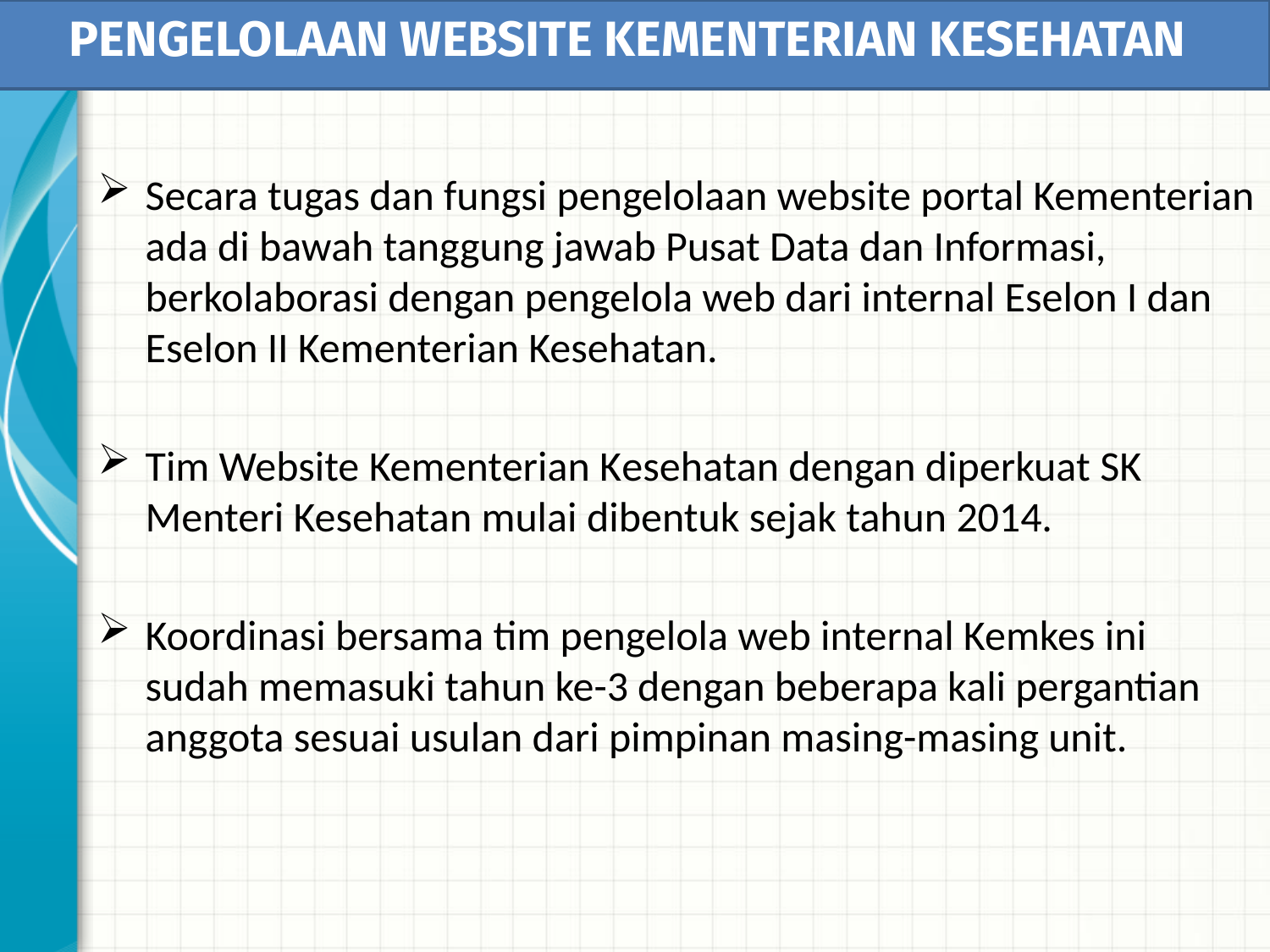

PENGELOLAAN WEBSITE KEMENTERIAN KESEHATAN
Secara tugas dan fungsi pengelolaan website portal Kementerian ada di bawah tanggung jawab Pusat Data dan Informasi, berkolaborasi dengan pengelola web dari internal Eselon I dan Eselon II Kementerian Kesehatan.

Tim Website Kementerian Kesehatan dengan diperkuat SK Menteri Kesehatan mulai dibentuk sejak tahun 2014.

Koordinasi bersama tim pengelola web internal Kemkes ini sudah memasuki tahun ke-3 dengan beberapa kali pergantian anggota sesuai usulan dari pimpinan masing-masing unit.